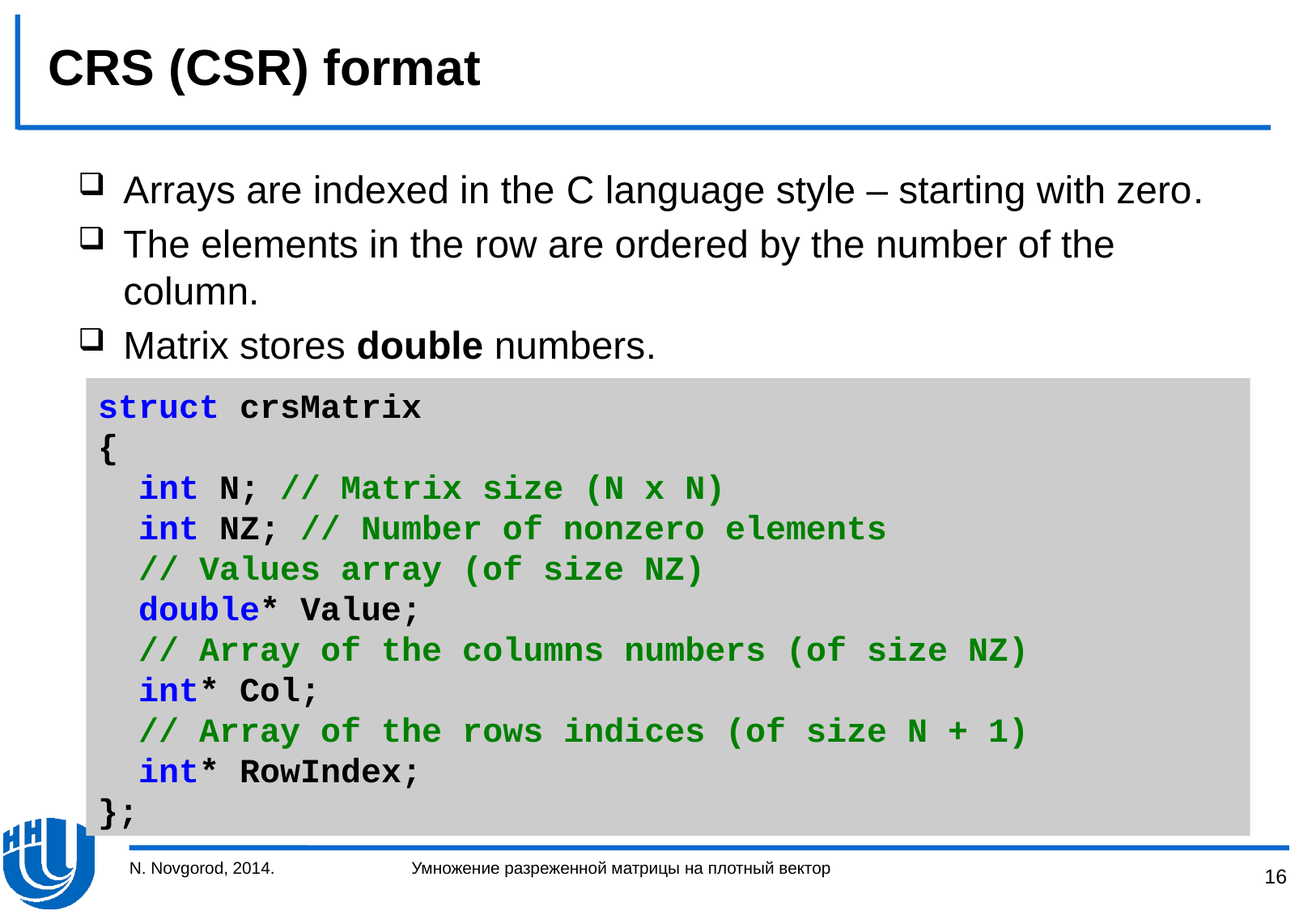

# CRS (CSR) format
Arrays are indexed in the С language style – starting with zero.
The elements in the row are ordered by the number of the column.
Matrix stores double numbers.
struct crsMatrix
{
  int N; // Matrix size (N x N)
  int NZ; // Number of nonzero elements
  // Values array (of size NZ)
  double* Value;
  // Array of the columns numbers (of size NZ)
  int* Col;
  // Array of the rows indices (of size N + 1)
  int* RowIndex;
};
N. Novgorod, 2014.
Умножение разреженной матрицы на плотный вектор